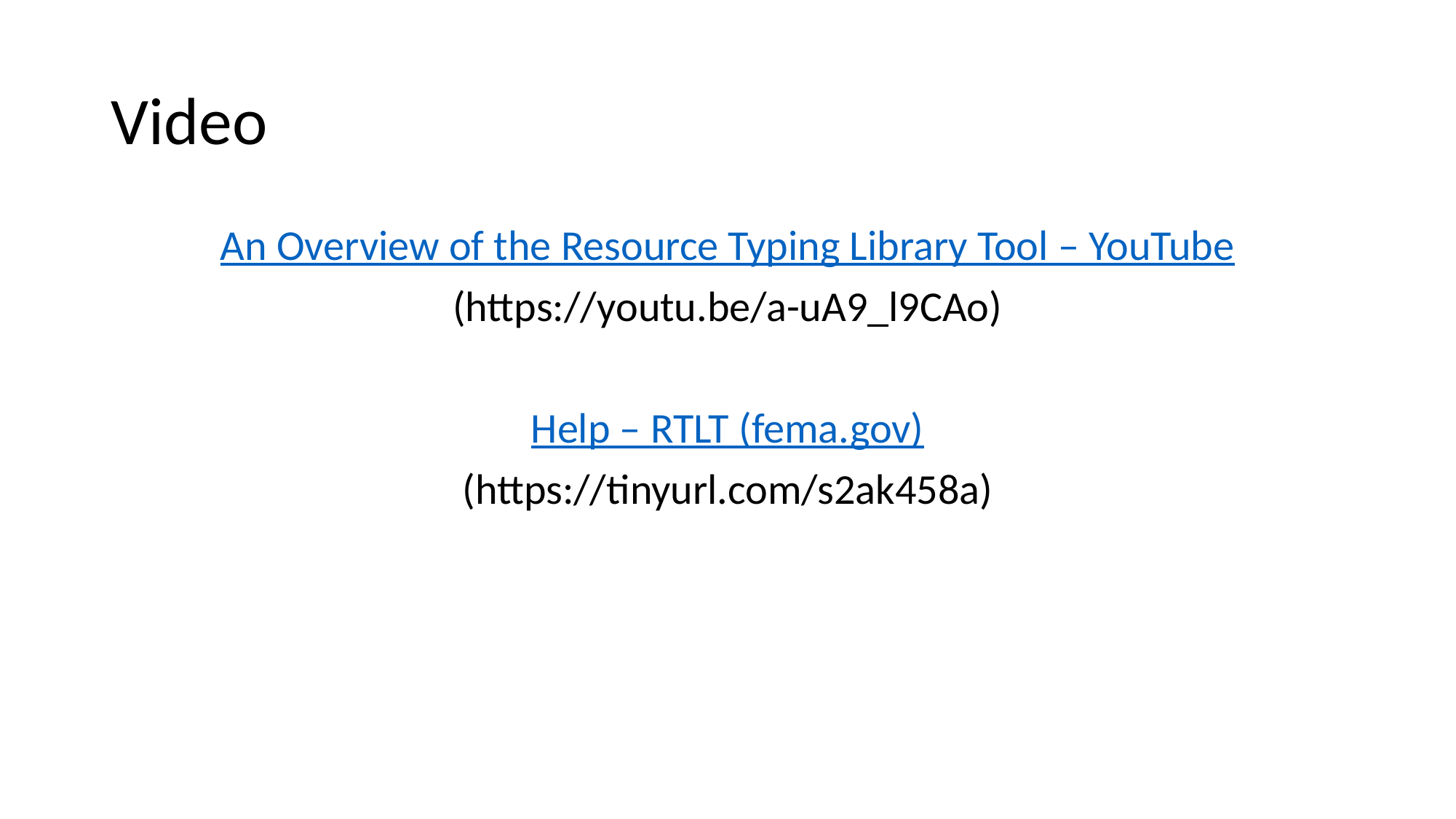

# Video
An Overview of the Resource Typing Library Tool – YouTube
(https://youtu.be/a-uA9_l9CAo)

Help – RTLT (fema.gov)
(https://tinyurl.com/s2ak458a)